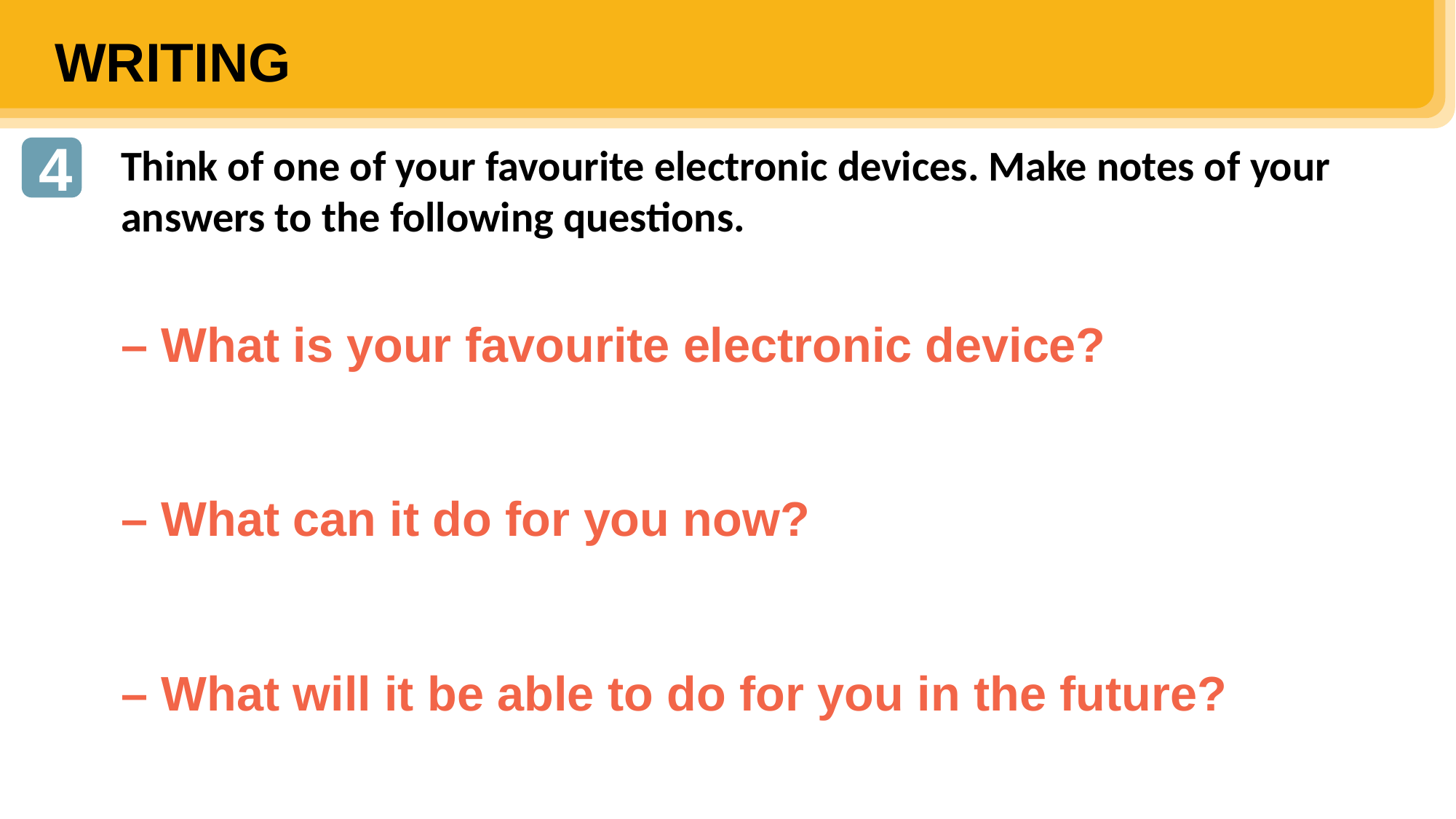

WRITING
4
Think of one of your favourite electronic devices. Make notes of your answers to the following questions.

– What is your favourite electronic device?

– What can it do for you now?

– What will it be able to do for you in the future?